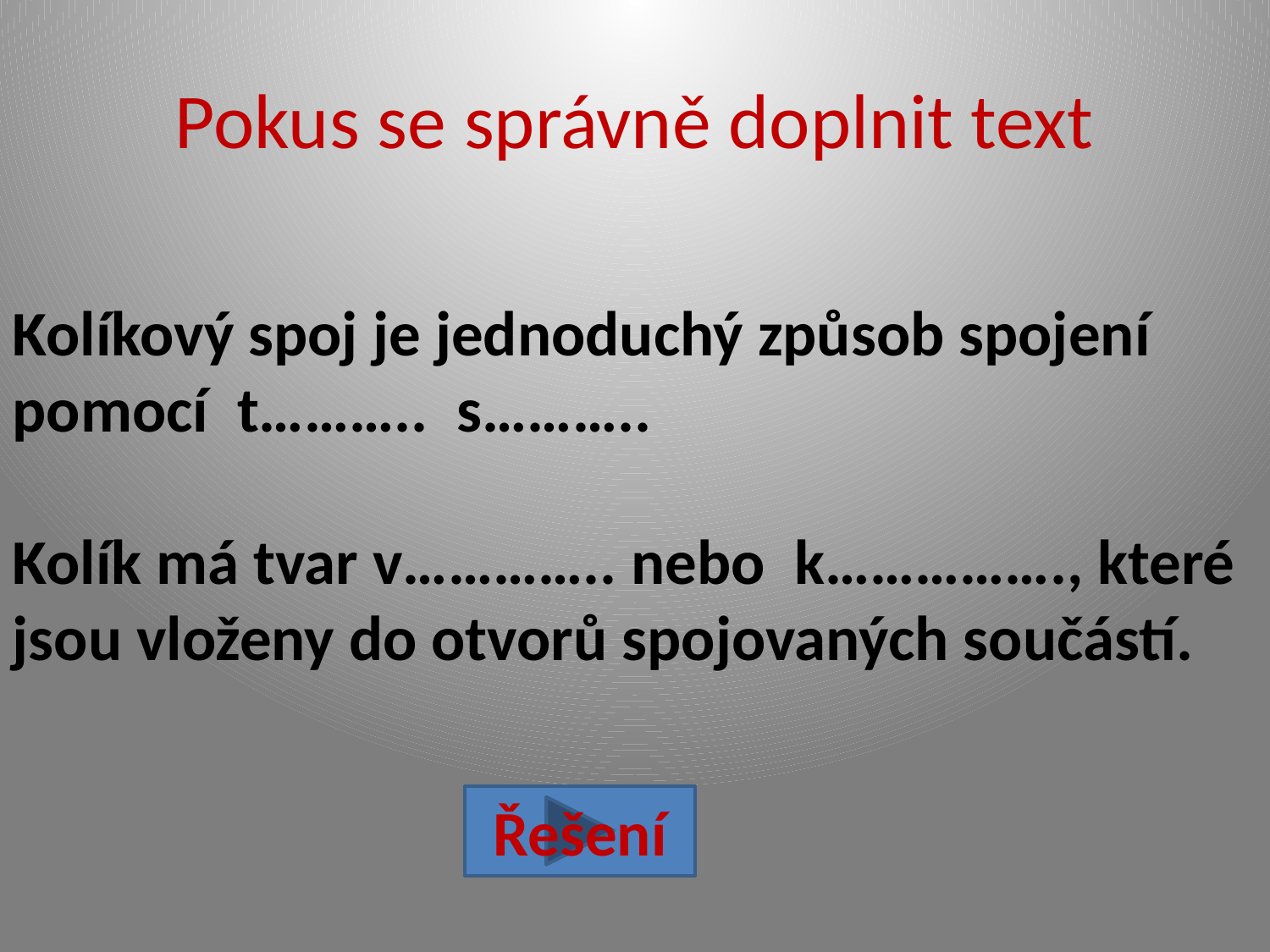

# Pokus se správně doplnit text
Kolíkový spoj je jednoduchý způsob spojení pomocí  t………..  s………..

Kolík má tvar v………….. nebo  k……………., které jsou vloženy do otvorů spojovaných součástí.

Řešení